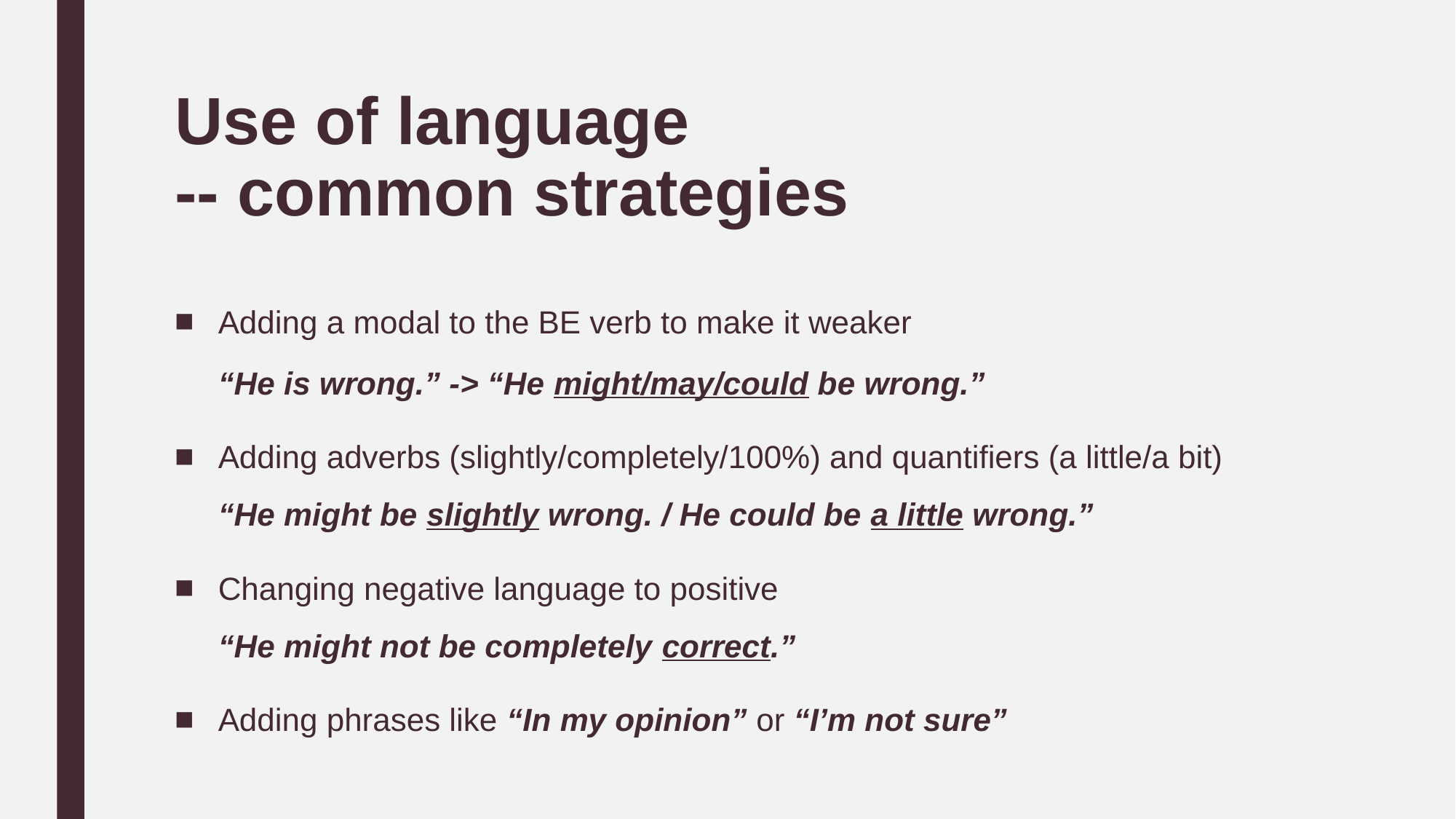

# Use of language -- common strategies
Adding a modal to the BE verb to make it weaker
“He is wrong.” -> “He might/may/could be wrong.”
Adding adverbs (slightly/completely/100%) and quantifiers (a little/a bit)
“He might be slightly wrong. / He could be a little wrong.”
Changing negative language to positive
“He might not be completely correct.”
Adding phrases like “In my opinion” or “I’m not sure”